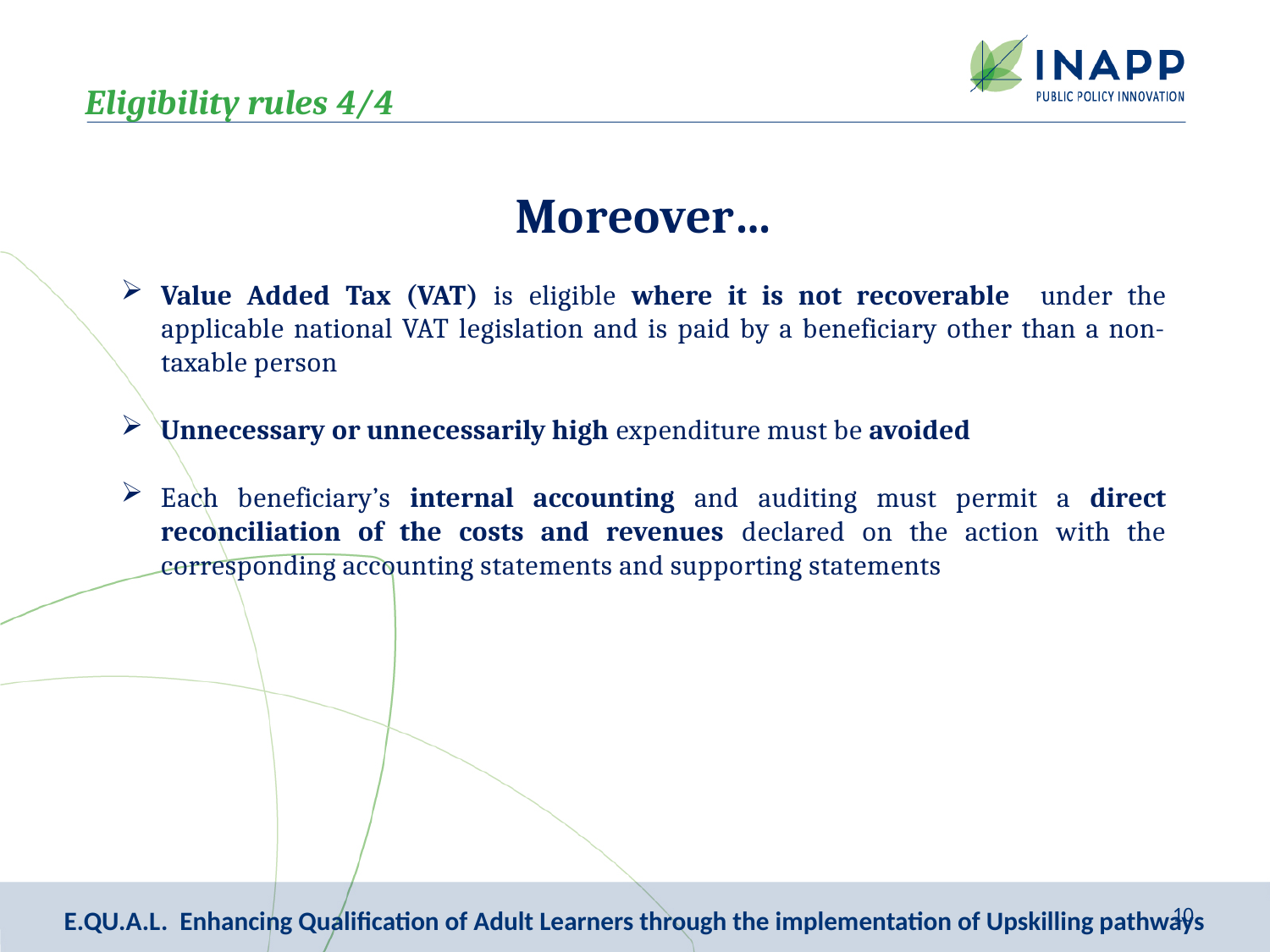

Eligibility rules 4/4
Moreover…

Value Added Tax (VAT) is eligible where it is not recoverable  under the applicable national VAT legislation and is paid by a beneficiary other than a non-taxable person

Unnecessary or unnecessarily high expenditure must be avoided

Each beneficiary’s internal accounting and auditing must permit a direct reconciliation of the costs and revenues declared on the action with the corresponding accounting statements and supporting statements

10
E.QU.A.L.  Enhancing Qualification of Adult Learners through the implementation of Upskilling pathways